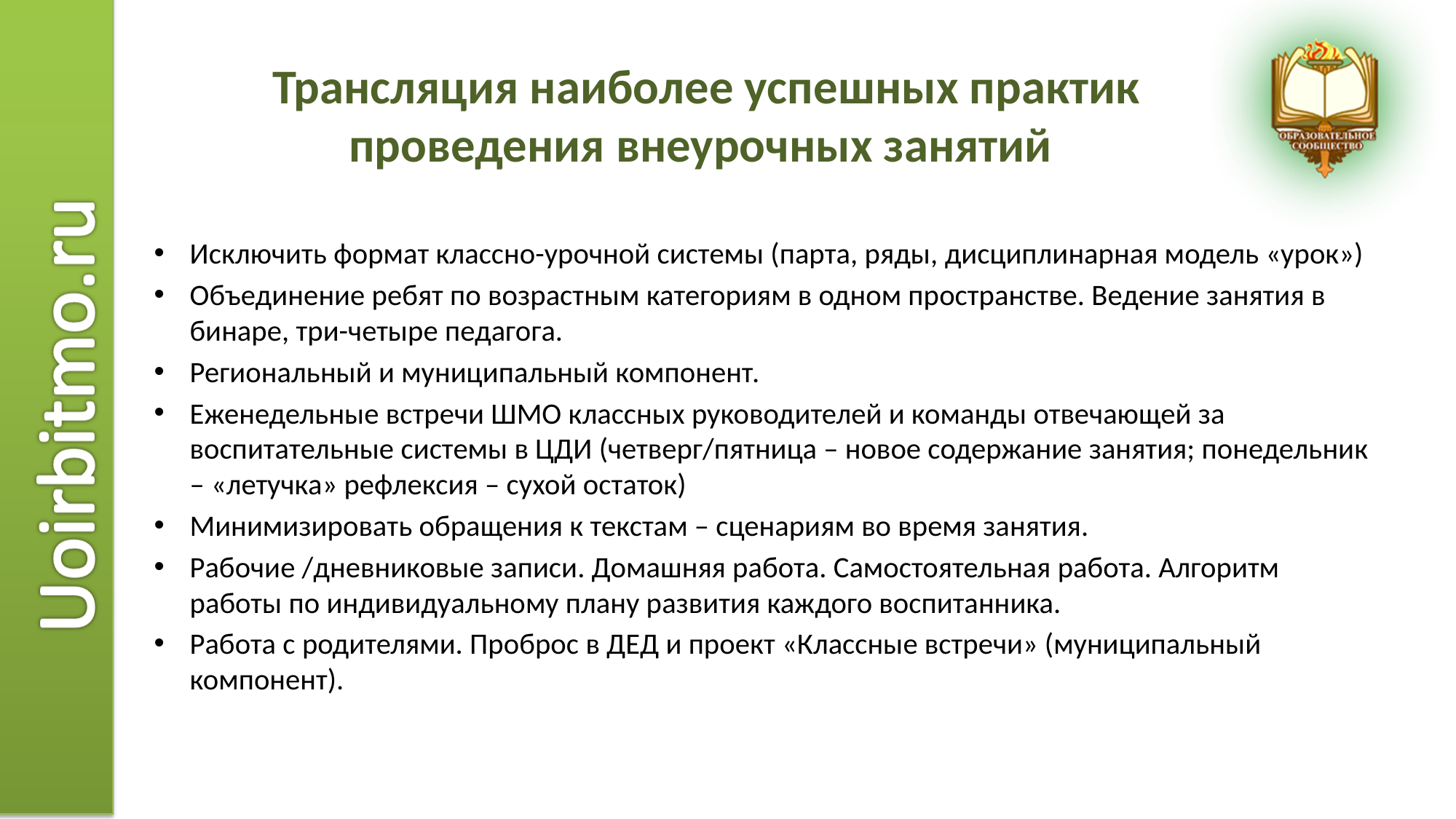

# Трансляция наиболее успешных практик проведения внеурочных занятий
Исключить формат классно-урочной системы (парта, ряды, дисциплинарная модель «урок»)
Объединение ребят по возрастным категориям в одном пространстве. Ведение занятия в бинаре, три-четыре педагога.
Региональный и муниципальный компонент.
Еженедельные встречи ШМО классных руководителей и команды отвечающей за воспитательные системы в ЦДИ (четверг/пятница – новое содержание занятия; понедельник – «летучка» рефлексия – сухой остаток)
Минимизировать обращения к текстам – сценариям во время занятия.
Рабочие /дневниковые записи. Домашняя работа. Самостоятельная работа. Алгоритм работы по индивидуальному плану развития каждого воспитанника.
Работа с родителями. Проброс в ДЕД и проект «Классные встречи» (муниципальный компонент).